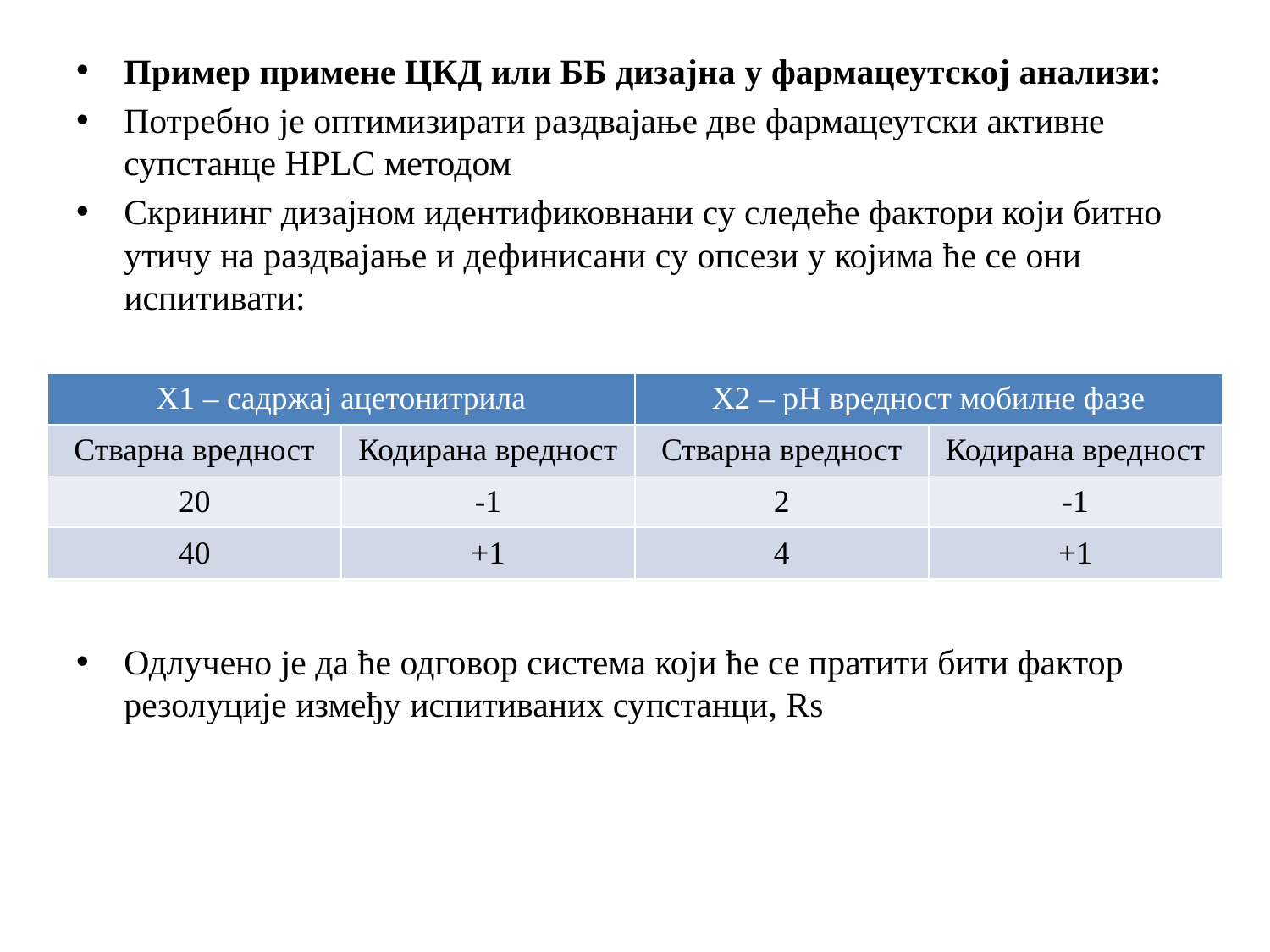

Пример примене ЦКД или ББ дизајна у фармацеутској анализи:
Потребно је оптимизирати раздвајање две фармацеутски активне супстанце HPLC методом
Скрининг дизајном идентификовнани су следеће фактори који битно утичу на раздвајање и дефинисани су опсези у којима ће се они испитивати:

Одлучено је да ће одговор система који ће се пратити бити фактор резолуције између испитиваних супстанци, Rs

| X1 – садржај ацетонитрила |  | X2 – pH вредност мобилне фазе |  |
| --- | --- | --- | --- |
| Стварна вредност | Кодирана вредност | Стварна вредност | Кодирана вредност |
| 20 | -1 | 2 | -1 |
| 40 | +1 | 4 | +1 |